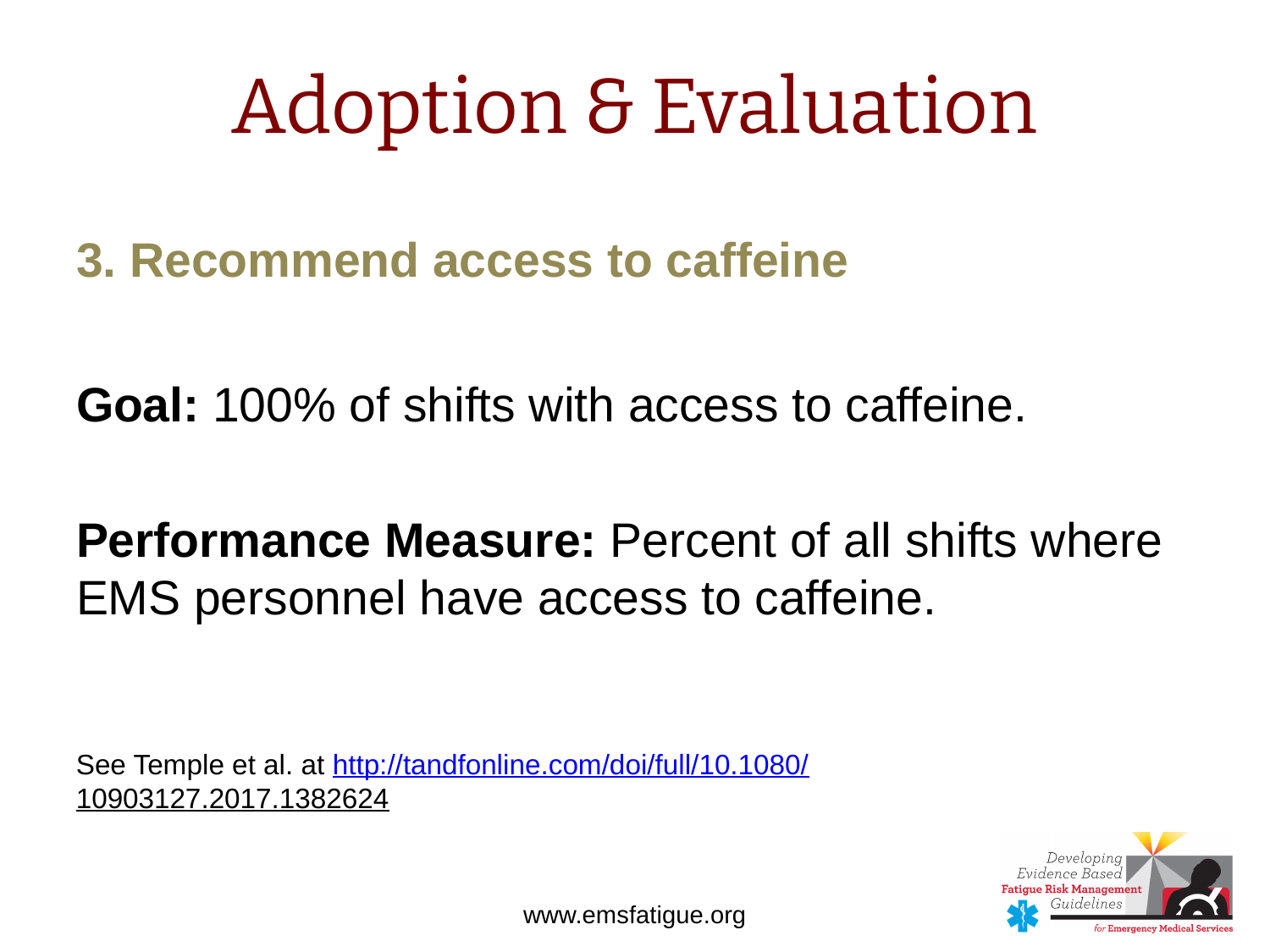

# Adoption & Evaluation
3. Recommend access to caffeine

Goal: 100% of shifts with access to caffeine.

Performance Measure: Percent of all shifts where EMS personnel have access to caffeine.
See Temple et al. at http://tandfonline.com/doi/full/10.1080/10903127.2017.1382624